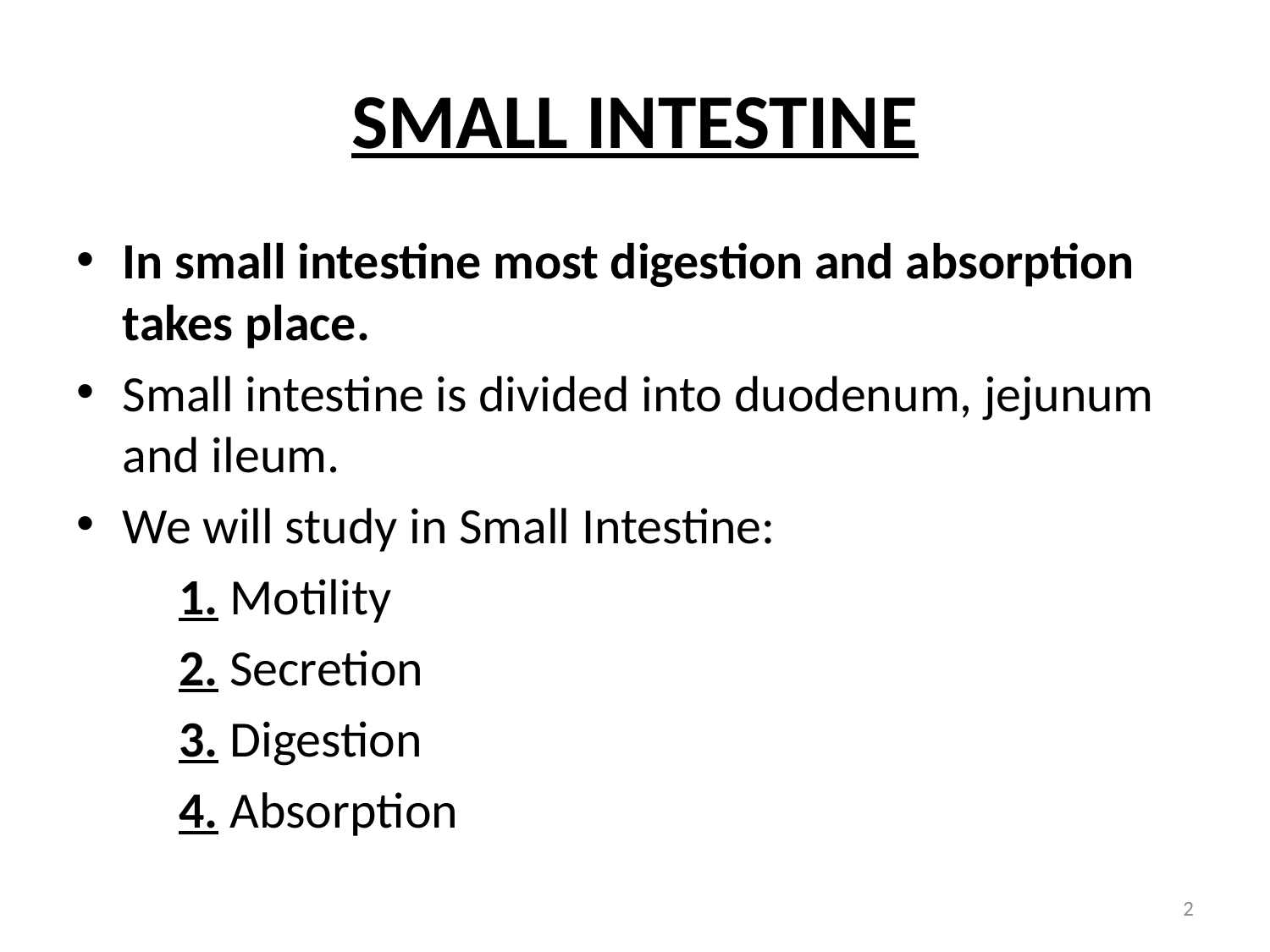

# SMALL INTESTINE
In small intestine most digestion and absorption takes place.
Small intestine is divided into duodenum, jejunum and ileum.
We will study in Small Intestine:
         1. Motility
         2. Secretion
         3. Digestion
         4. Absorption
2